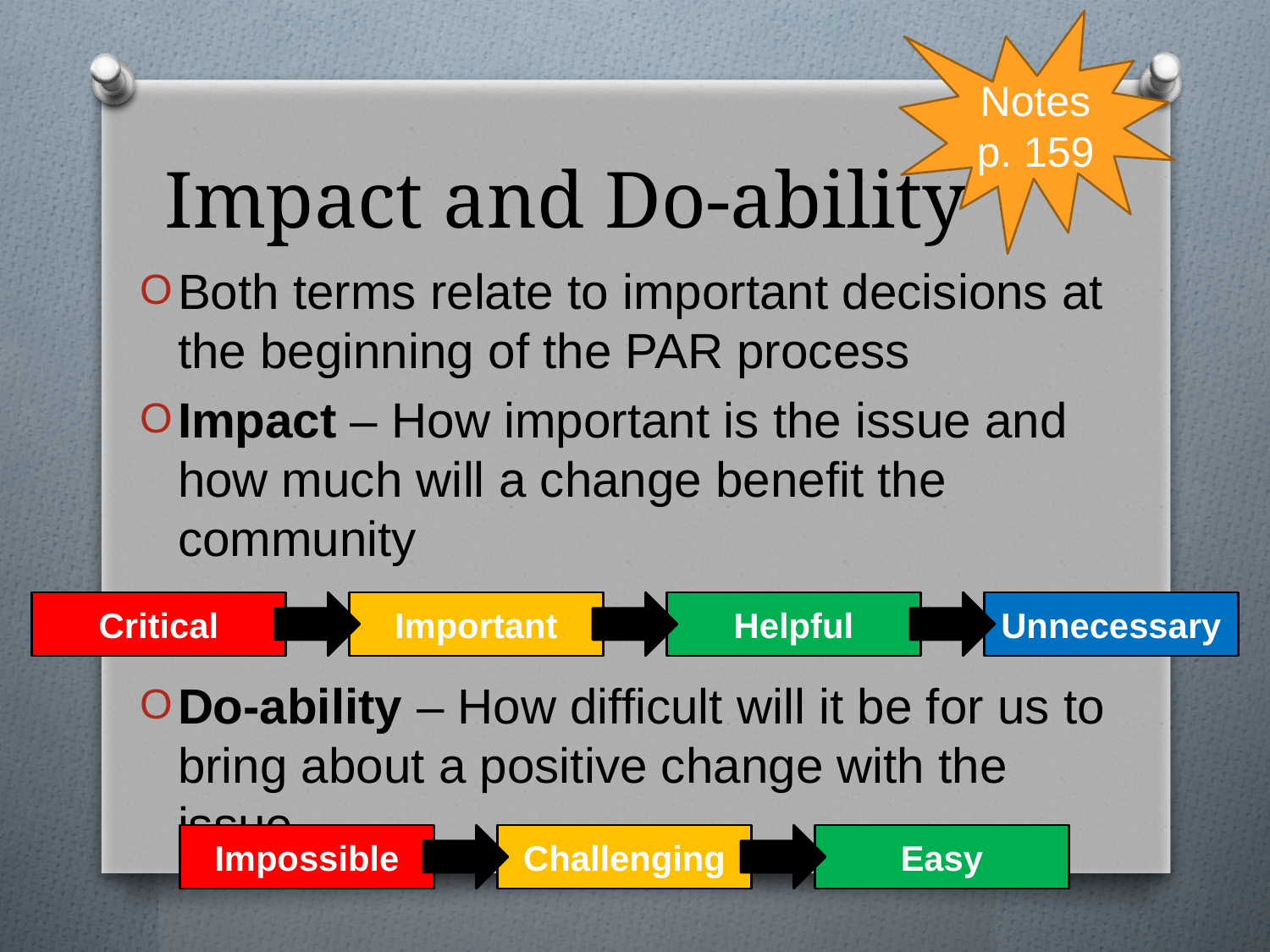

Notes
p. 159
# Impact and Do-ability
Both terms relate to important decisions at the beginning of the PAR process
Impact – How important is the issue and how much will a change benefit the community

Do-ability – How difficult will it be for us to bring about a positive change with the issue
Critical

Important

Helpful

Unnecessary
Impossible

Challenging

Easy